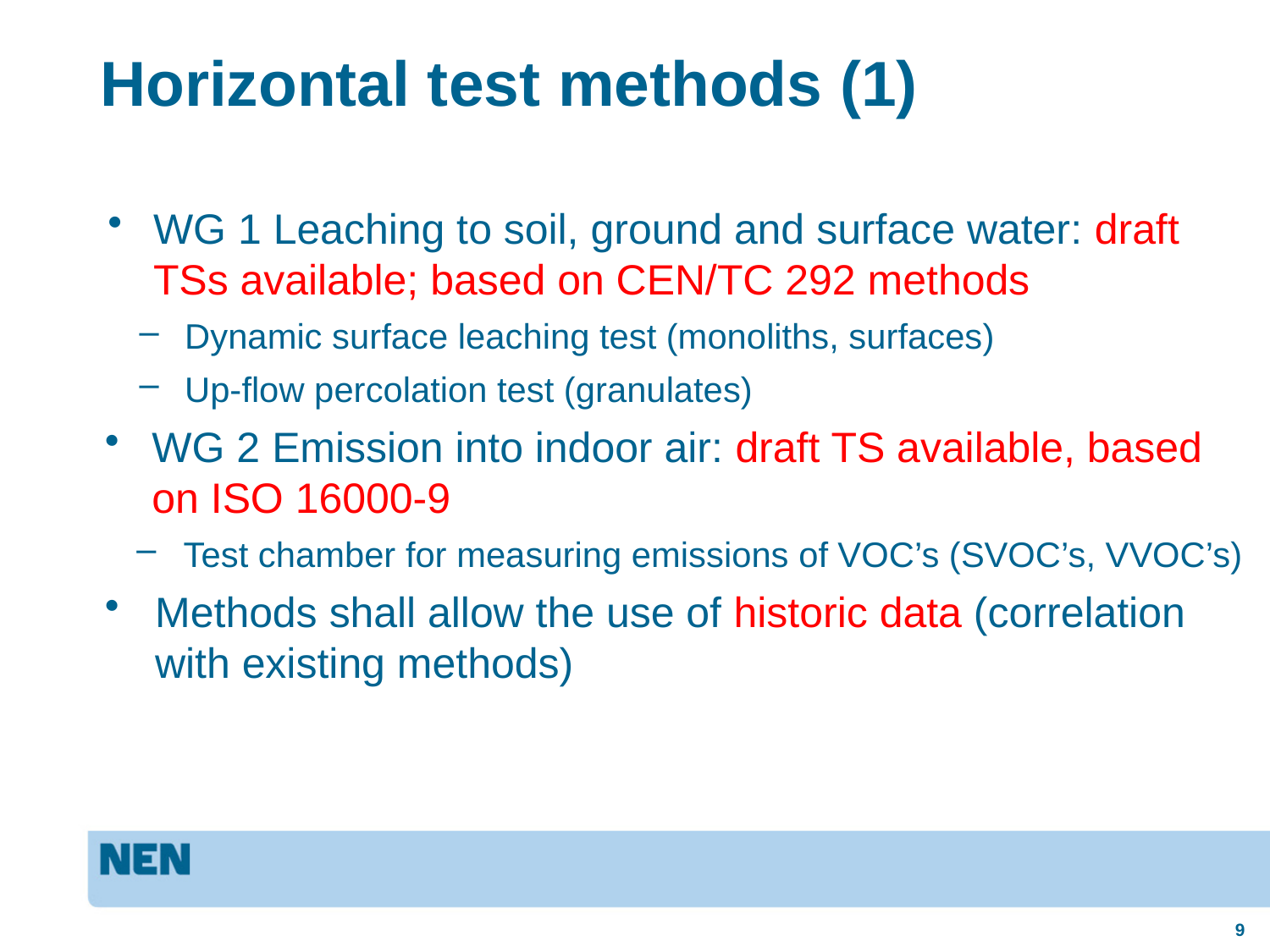

# Horizontal test methods (1)
WG 1 Leaching to soil, ground and surface water: draft TSs available; based on CEN/TC 292 methods
Dynamic surface leaching test (monoliths, surfaces)
Up-flow percolation test (granulates)
WG 2 Emission into indoor air: draft TS available, based on ISO 16000-9
Test chamber for measuring emissions of VOC’s (SVOC’s, VVOC’s)
Methods shall allow the use of historic data (correlation with existing methods)

9

18 September 2012